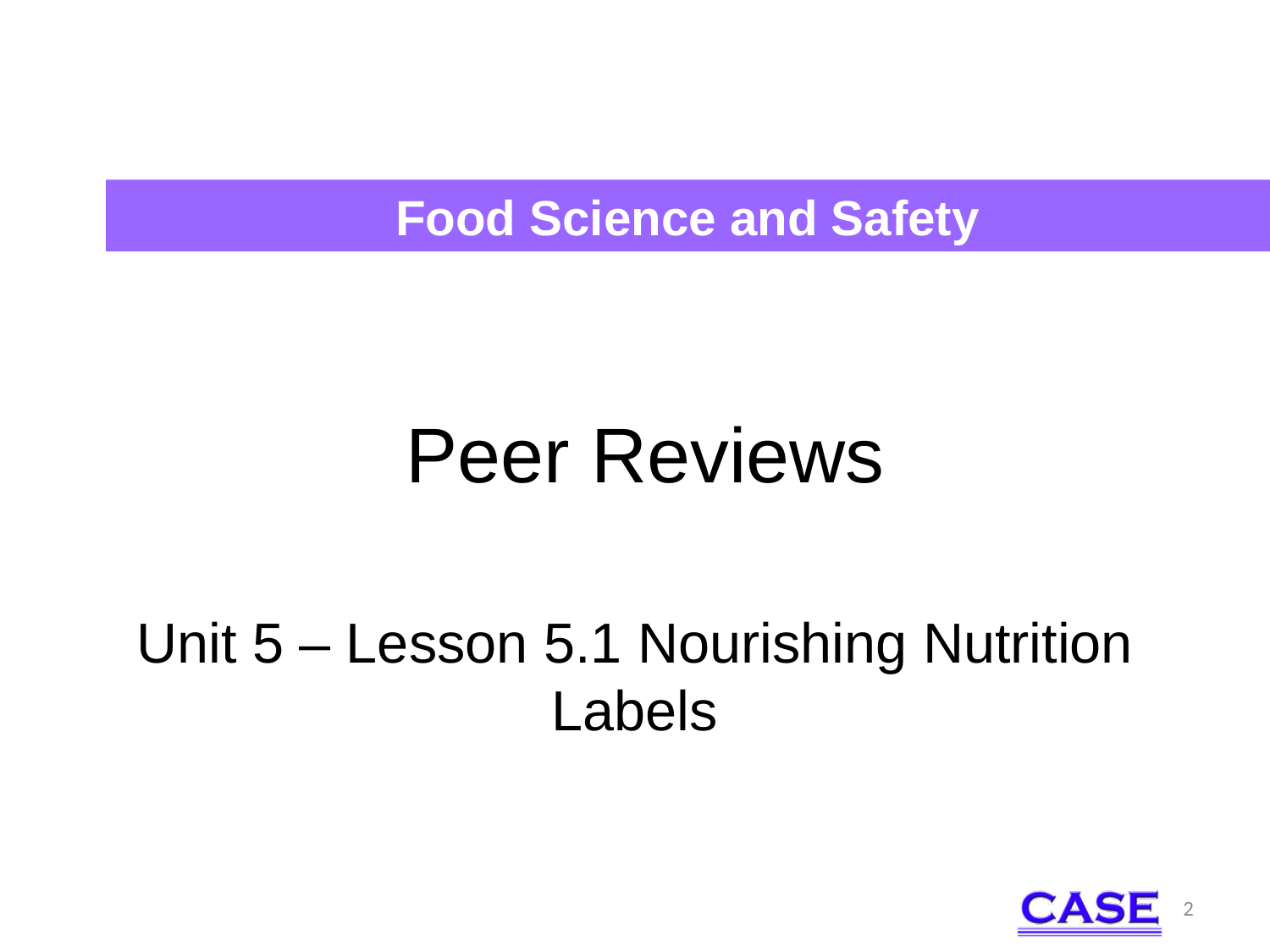

Food Science and Safety
# Peer Reviews
Unit 5 – Lesson 5.1 Nourishing Nutrition Labels
2